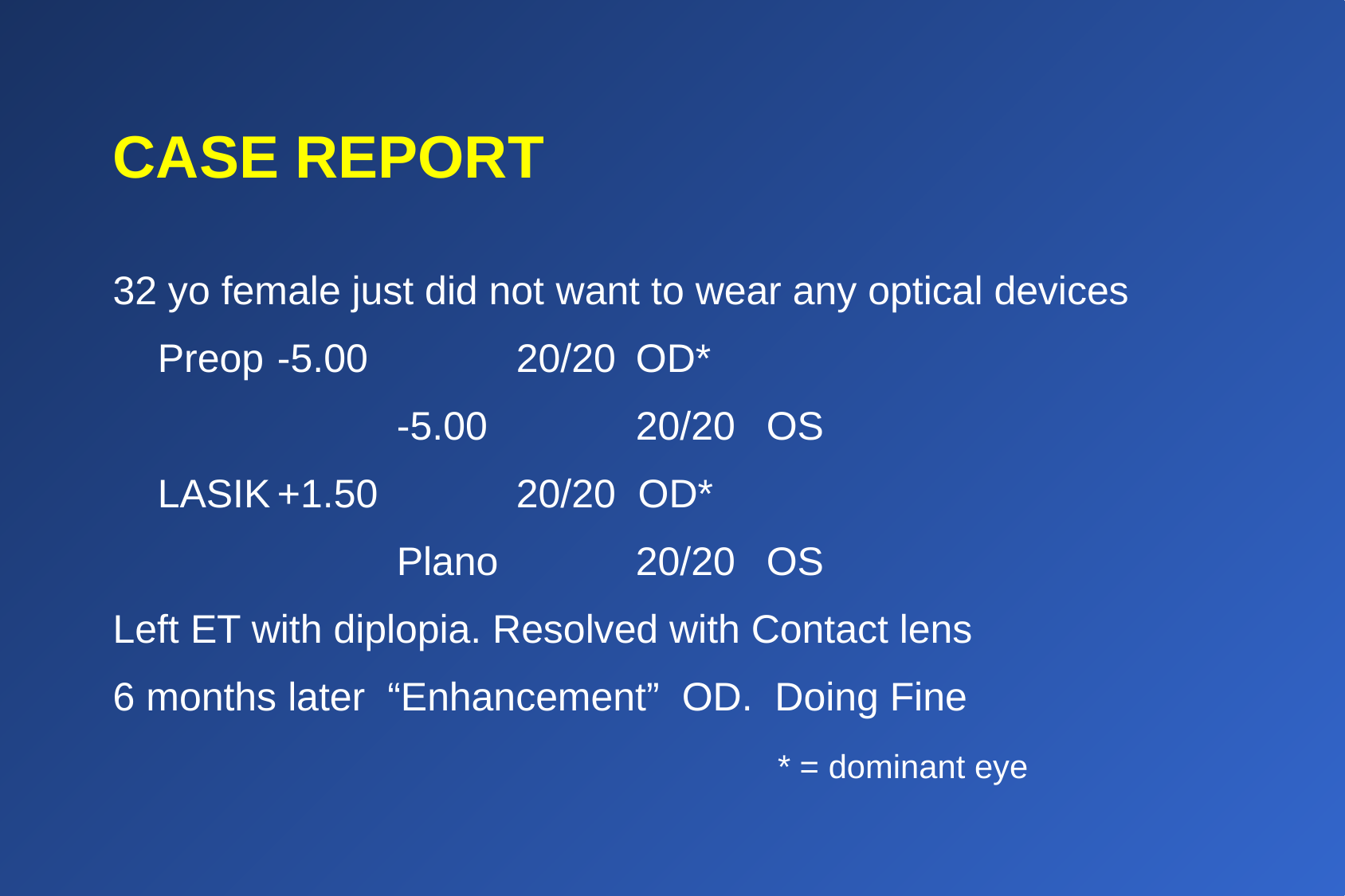

# CASE REPORT
32 yo female just did not want to wear any optical devices
	Preop	-5.00		20/20	OD*
			-5.00		20/20	 OS
	LASIK	+1.50		20/20  OD*
			Plano		20/20	 OS
Left ET with diplopia. Resolved with Contact lens
6 months later  “Enhancement”  OD.  Doing Fine
						  * = dominant eye